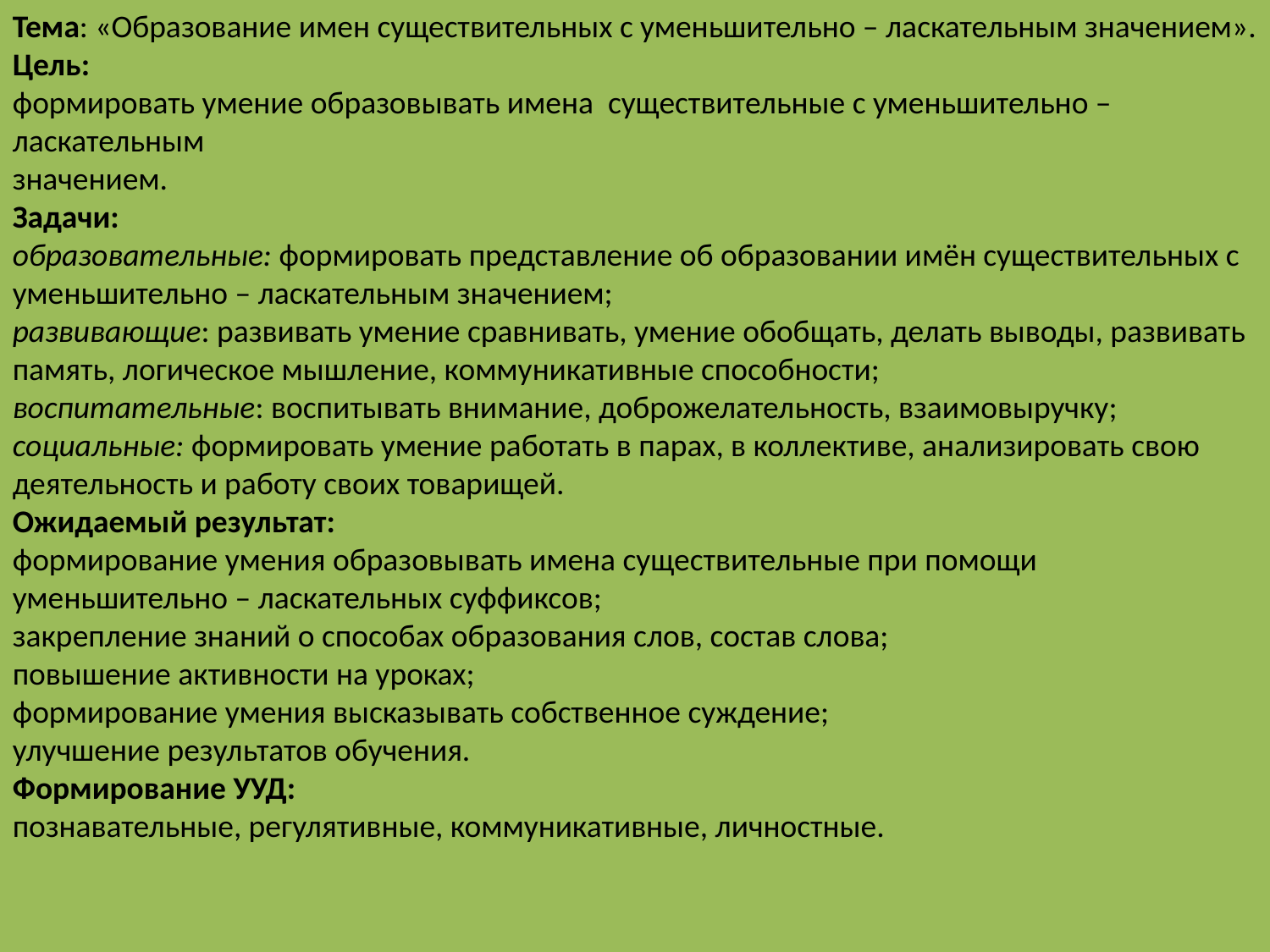

Тема: «Образование имен существительных с уменьшительно – ласкательным значением».
Цель:
формировать умение образовывать имена  существительные с уменьшительно – ласкательным
значением.
Задачи:
образовательные: формировать представление об образовании имён существительных с уменьшительно – ласкательным значением;
развивающие: развивать умение сравнивать, умение обобщать, делать выводы, развивать память, логическое мышление, коммуникативные способности;
воспитательные: воспитывать внимание, доброжелательность, взаимовыручку;
социальные: формировать умение работать в парах, в коллективе, анализировать свою деятельность и работу своих товарищей.
Ожидаемый результат:
формирование умения образовывать имена существительные при помощи уменьшительно – ласкательных суффиксов;
закрепление знаний о способах образования слов, состав слова;
повышение активности на уроках;
формирование умения высказывать собственное суждение;
улучшение результатов обучения.
Формирование УУД:
познавательные, регулятивные, коммуникативные, личностные.